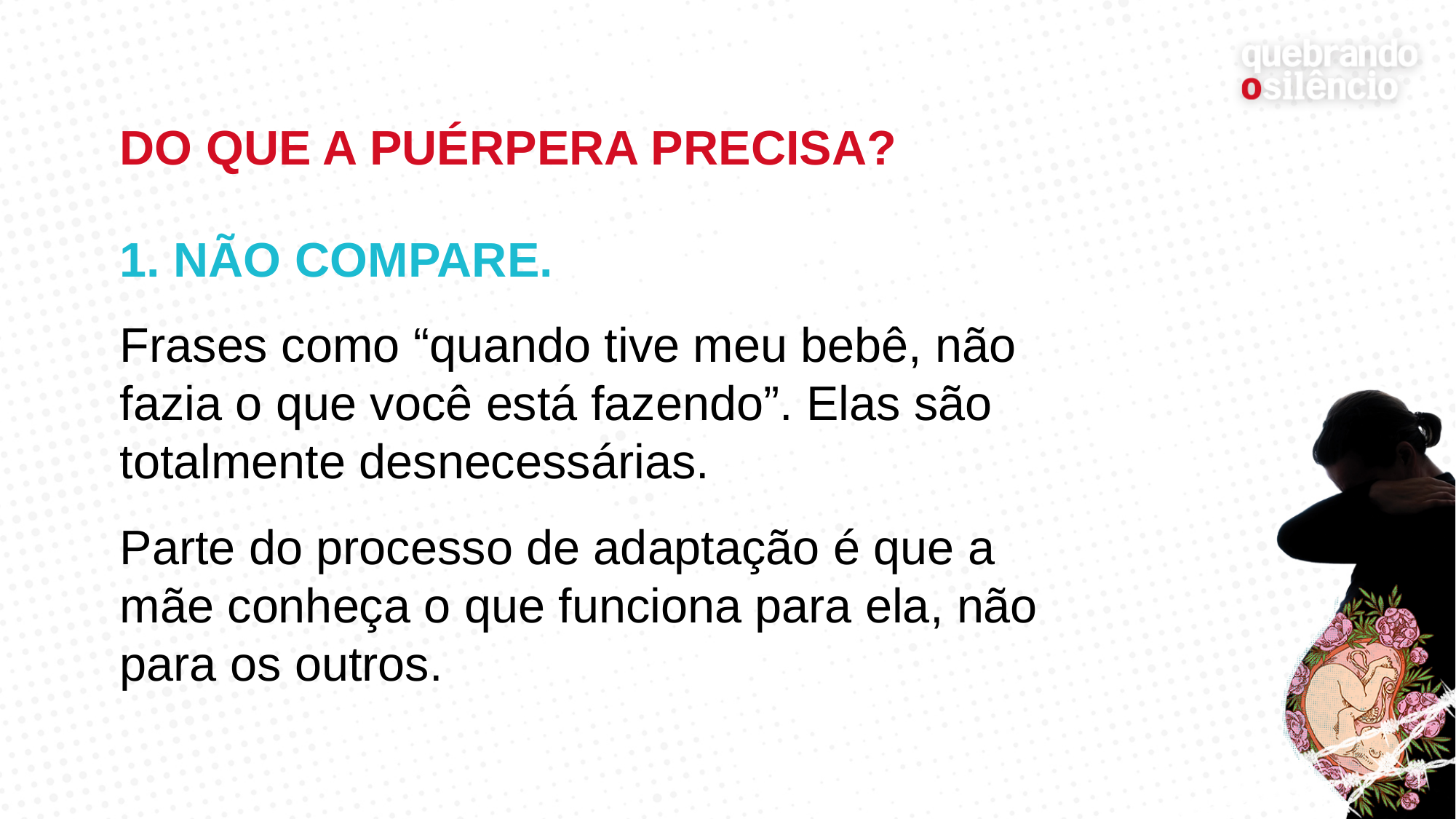

DO QUE A PUÉRPERA PRECISA?
1. NÃO COMPARE.
Frases como “quando tive meu bebê, não fazia o que você está fazendo”. Elas são totalmente desnecessárias.
Parte do processo de adaptação é que a mãe conheça o que funciona para ela, não para os outros.